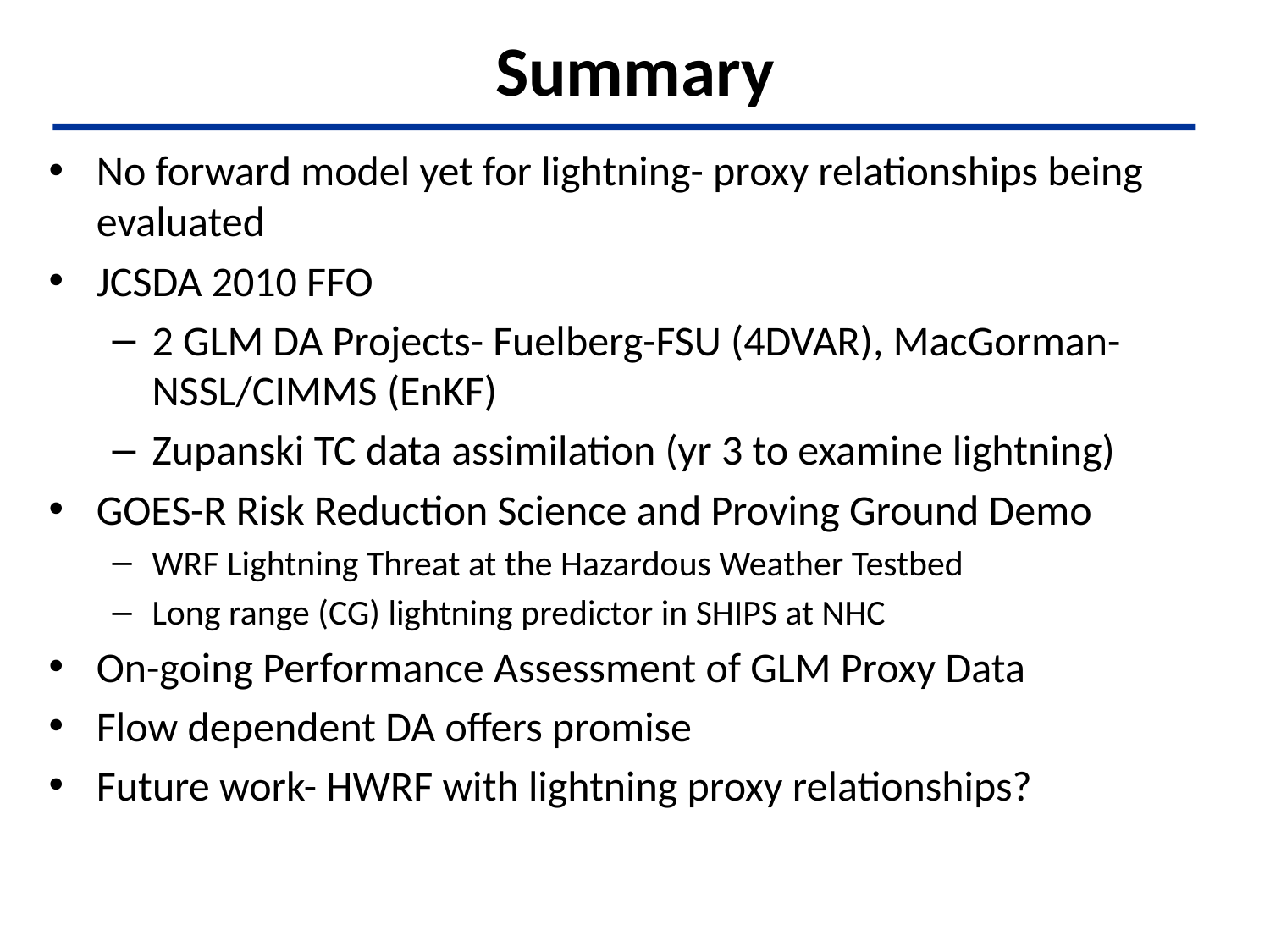

# Summary

No forward model yet for lightning- proxy relationships being evaluated
JCSDA 2010 FFO
2 GLM DA Projects- Fuelberg-FSU (4DVAR), MacGorman-NSSL/CIMMS (EnKF)
Zupanski TC data assimilation (yr 3 to examine lightning)
GOES-R Risk Reduction Science and Proving Ground Demo
WRF Lightning Threat at the Hazardous Weather Testbed
Long range (CG) lightning predictor in SHIPS at NHC
On-going Performance Assessment of GLM Proxy Data
Flow dependent DA offers promise
Future work- HWRF with lightning proxy relationships?